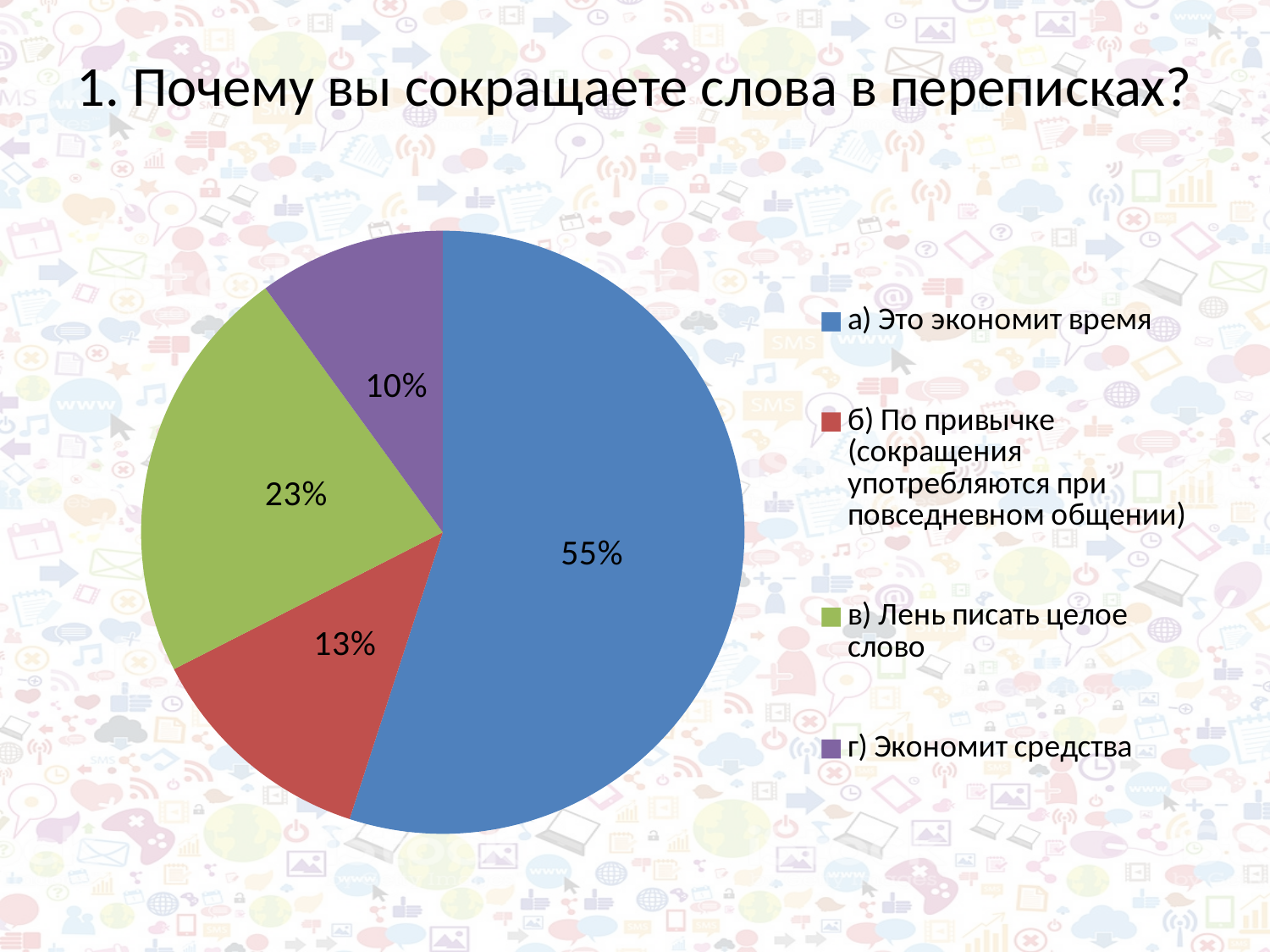

# 1. Почему вы сокращаете слова в переписках?

### Chart

| Category |  |
|---|---|
| а) Это экономит время | 22.0 |
| б) По привычке (сокращения употребляются при повседневном общении) | 5.0 |
| в) Лень писать целое слово | 9.0 |
| г) Экономит средства | 4.0 |